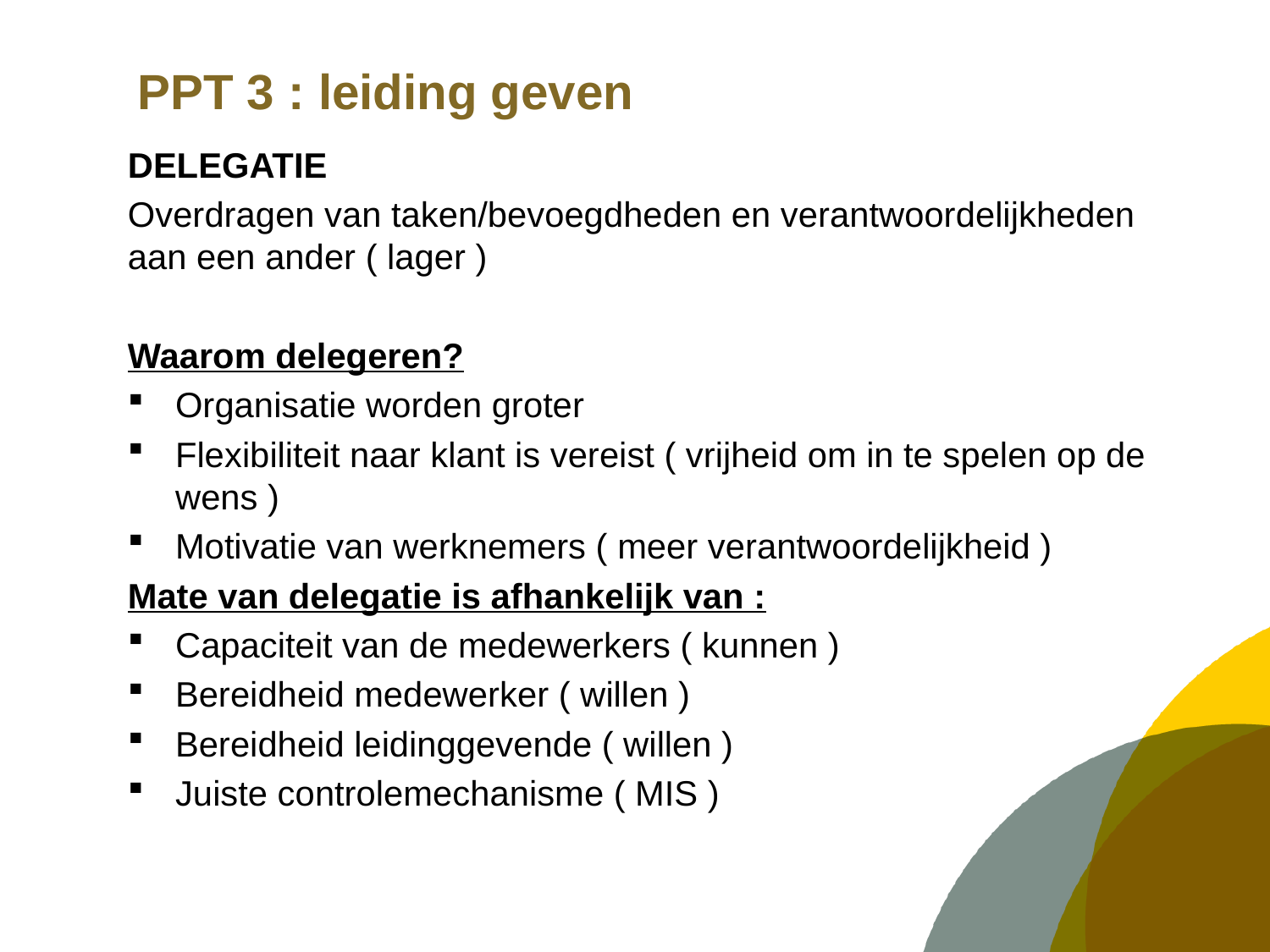

# PPT 3 : leiding geven
DELEGATIE
Overdragen van taken/bevoegdheden en verantwoordelijkheden aan een ander ( lager )

Waarom delegeren?
Organisatie worden groter
Flexibiliteit naar klant is vereist ( vrijheid om in te spelen op de wens )
Motivatie van werknemers ( meer verantwoordelijkheid )
Mate van delegatie is afhankelijk van :
Capaciteit van de medewerkers ( kunnen )
Bereidheid medewerker ( willen )
Bereidheid leidinggevende ( willen )
Juiste controlemechanisme ( MIS )